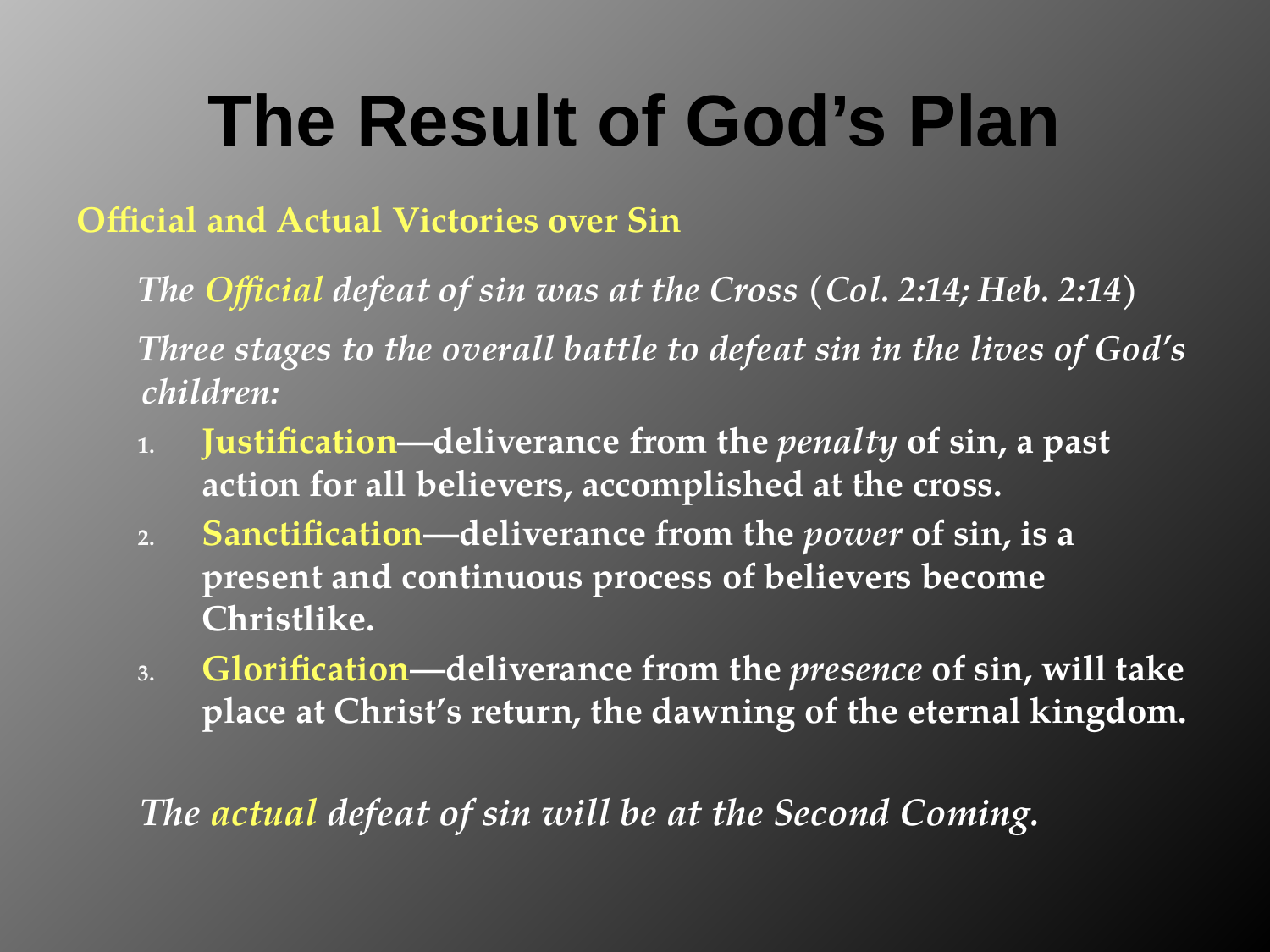

# The Result of God’s Plan
Official and Actual Victories over Sin

The Official defeat of sin was at the Cross (Col. 2:14; Heb. 2:14)

Three stages to the overall battle to defeat sin in the lives of God’s children:
Justification—deliverance from the penalty of sin, a past action for all believers, accomplished at the cross.
Sanctification—deliverance from the power of sin, is a present and continuous process of believers become Christlike.
Glorification—deliverance from the presence of sin, will take place at Christ’s return, the dawning of the eternal kingdom.

	The actual defeat of sin will be at the Second Coming.